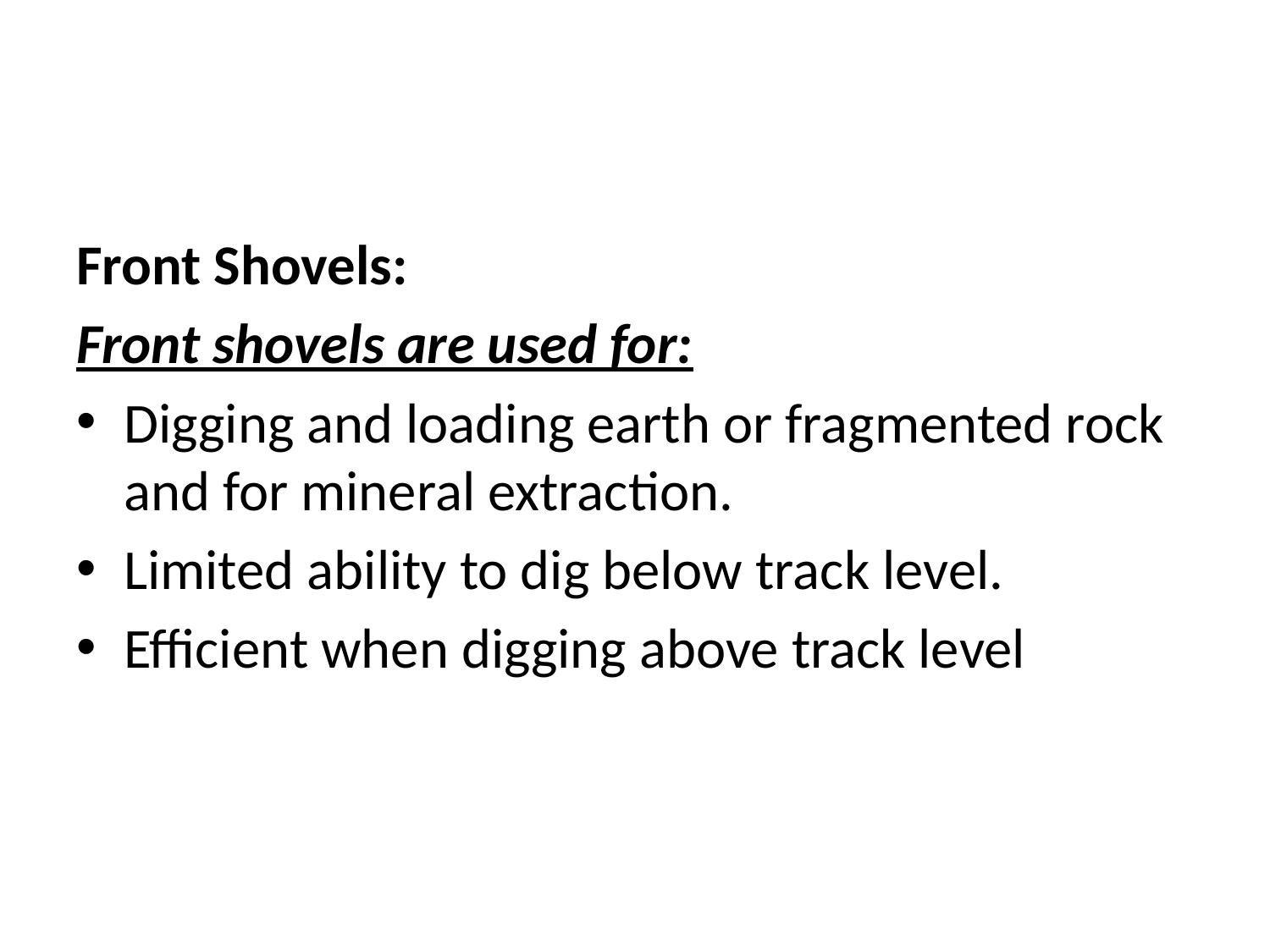

#
Front Shovels:
Front shovels are used for:
Digging and loading earth or fragmented rock and for mineral extraction.
Limited ability to dig below track level.
Efficient when digging above track level